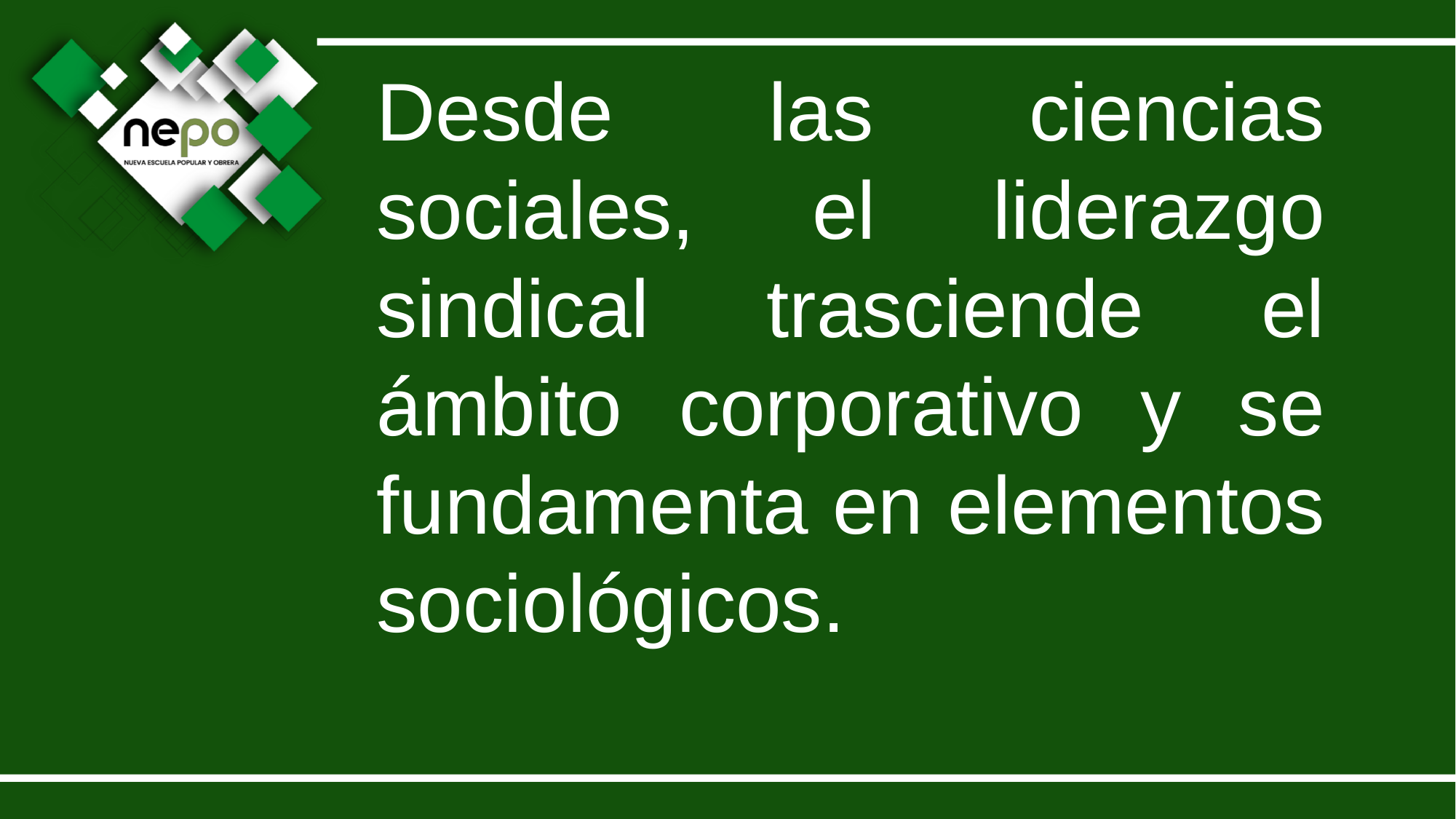

Desde las ciencias sociales, el liderazgo sindical trasciende el ámbito corporativo y se fundamenta en elementos sociológicos.